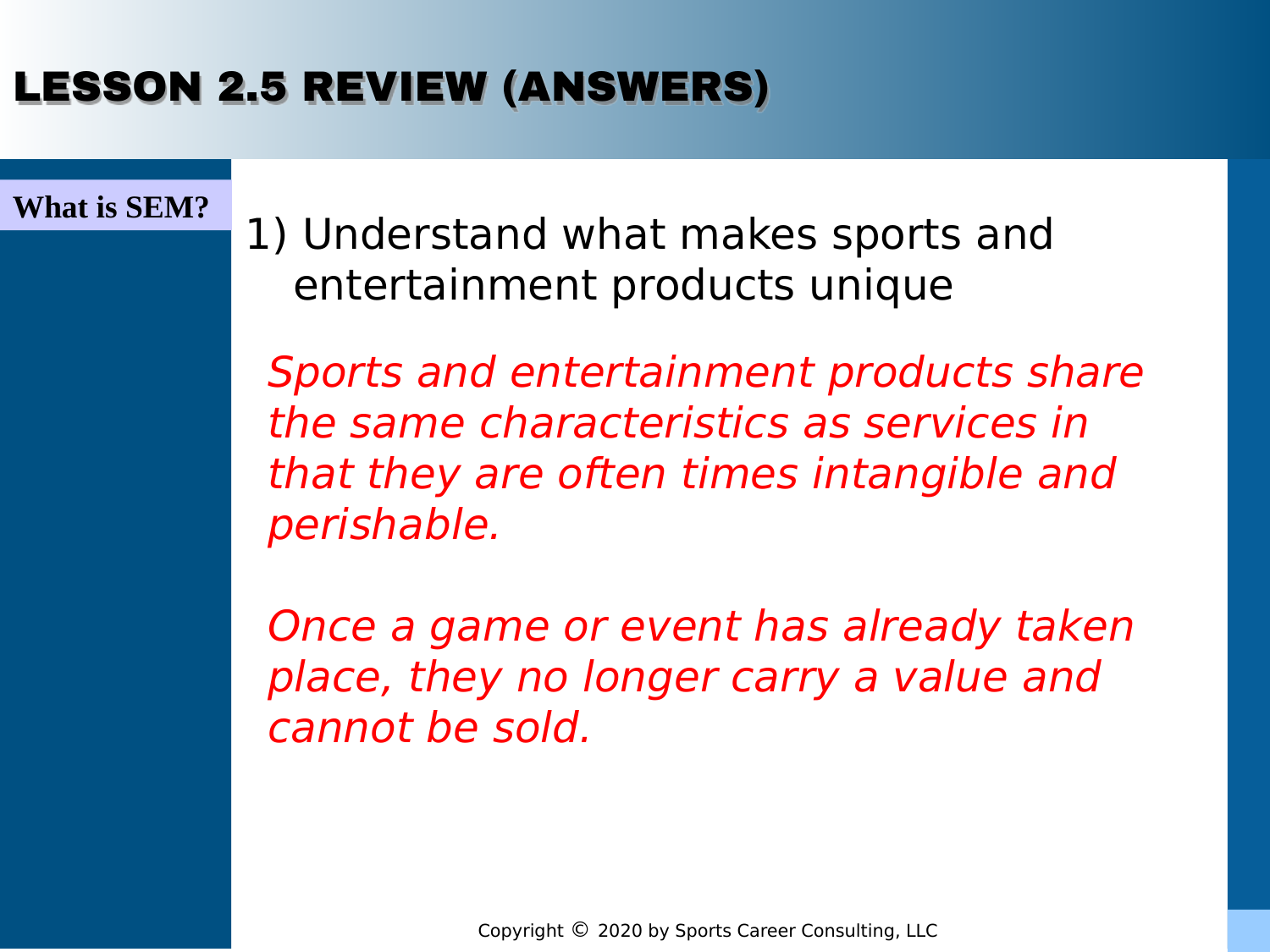

LESSON 2.5 REVIEW (ANSWERS)
What is SEM?
1) Understand what makes sports and entertainment products unique
Sports and entertainment products share the same characteristics as services in that they are often times intangible and perishable.

Once a game or event has already taken place, they no longer carry a value and cannot be sold.
Copyright © 2020 by Sports Career Consulting, LLC